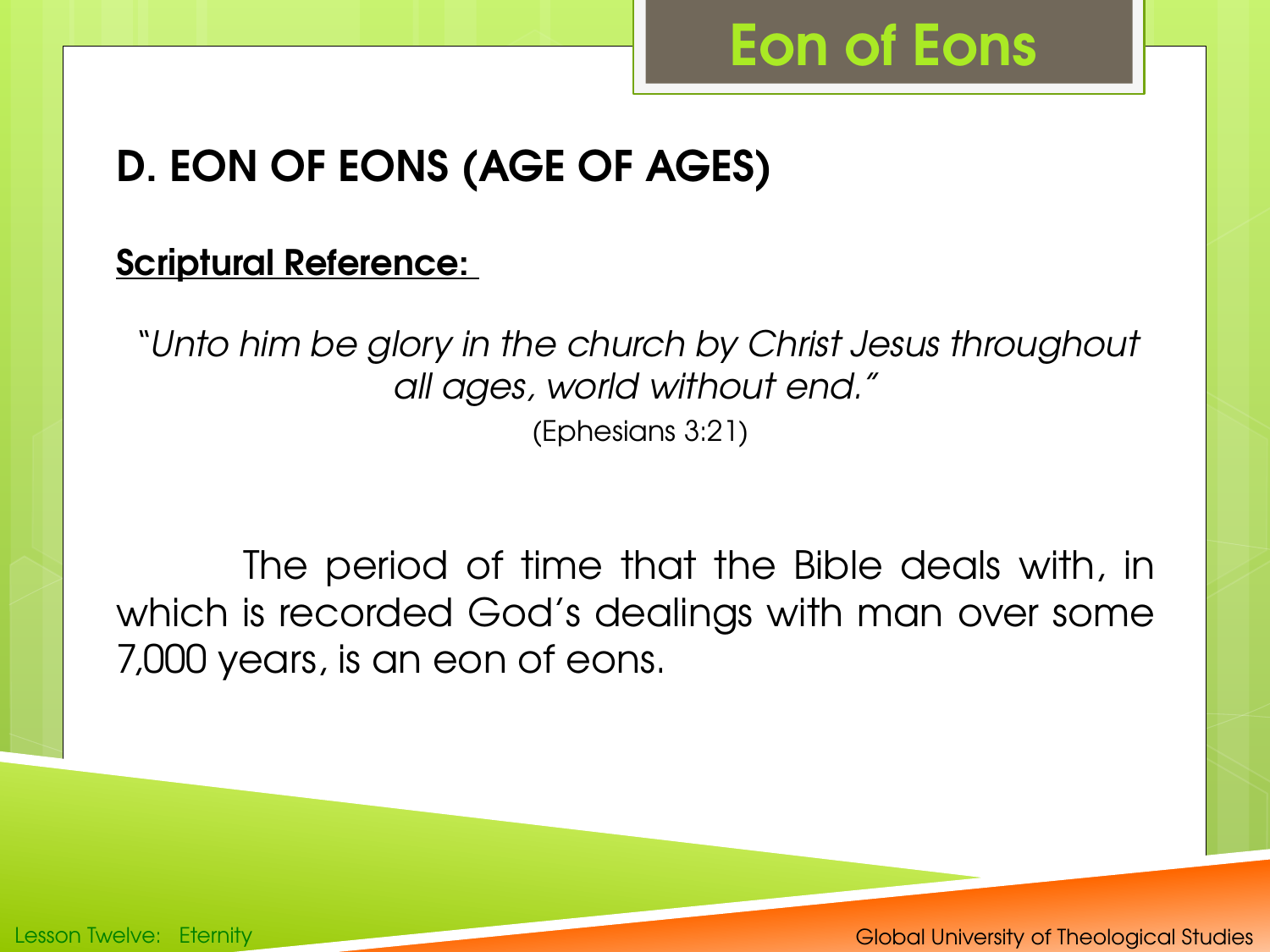

Eon of Eons
D. EON OF EONS (AGE OF AGES)

Scriptural Reference:

“Unto him be glory in the church by Christ Jesus throughout all ages, world without end.”
 (Ephesians 3:21)

	The period of time that the Bible deals with, in which is recorded God’s dealings with man over some 7,000 years, is an eon of eons.

Lesson Twelve:   Eternity
 Global University of Theological Studies